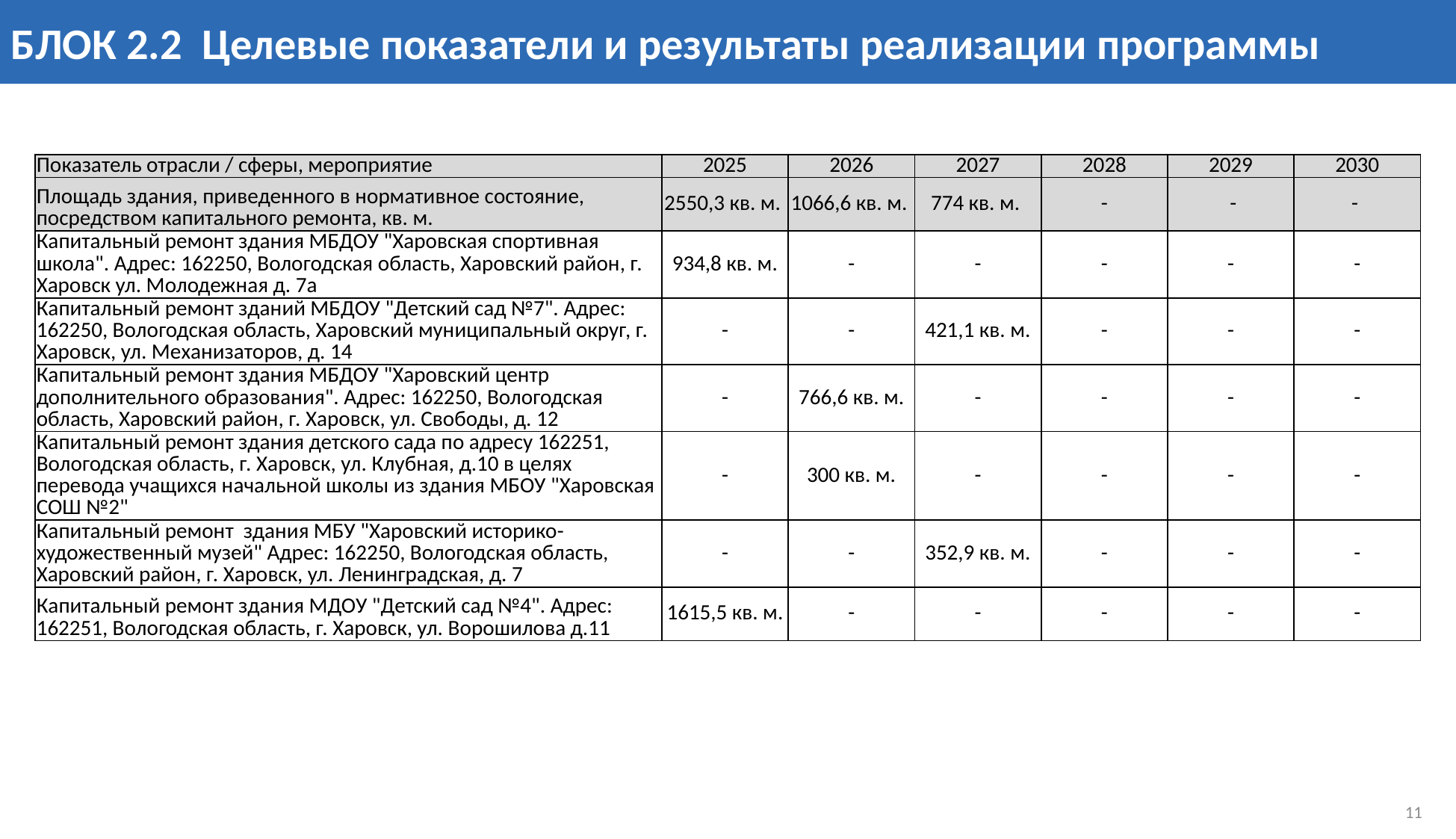

БЛОК 2.2  Целевые показатели и результаты реализации программы
| Показатель отрасли / сферы, мероприятие | 2025 | 2026 | 2027 | 2028 | 2029 | 2030 |
| --- | --- | --- | --- | --- | --- | --- |
| Площадь здания, приведенного в нормативное состояние, посредством капитального ремонта, кв. м. | 2550,3 кв. м. | 1066,6 кв. м. | 774 кв. м. | - | - | - |
| Капитальный ремонт здания МБДОУ "Харовская спортивная школа". Адрес: 162250, Вологодская область, Харовский район, г. Харовск ул. Молодежная д. 7а | 934,8 кв. м. | - | - | - | - | - |
| Капитальный ремонт зданий МБДОУ "Детский сад №7". Адрес: 162250, Вологодская область, Харовский муниципальный округ, г. Харовск, ул. Механизаторов, д. 14 | - | - | 421,1 кв. м. | - | - | - |
| Капитальный ремонт здания МБДОУ "Харовский центр дополнительного образования". Адрес: 162250, Вологодская область, Харовский район, г. Харовск, ул. Свободы, д. 12 | - | 766,6 кв. м. | - | - | - | - |
| Капитальный ремонт здания детского сада по адресу 162251, Вологодская область, г. Харовск, ул. Клубная, д.10 в целях перевода учащихся начальной школы из здания МБОУ "Харовская СОШ №2" | - | 300 кв. м. | - | - | - | - |
| Капитальный ремонт здания МБУ "Харовский историко-художественный музей" Адрес: 162250, Вологодская область, Харовский район, г. Харовск, ул. Ленинградская, д. 7 | - | - | 352,9 кв. м. | - | - | - |
| Капитальный ремонт здания МДОУ "Детский сад №4". Адрес: 162251, Вологодская область, г. Харовск, ул. Ворошилова д.11 | 1615,5 кв. м. | - | - | - | - | - |
11